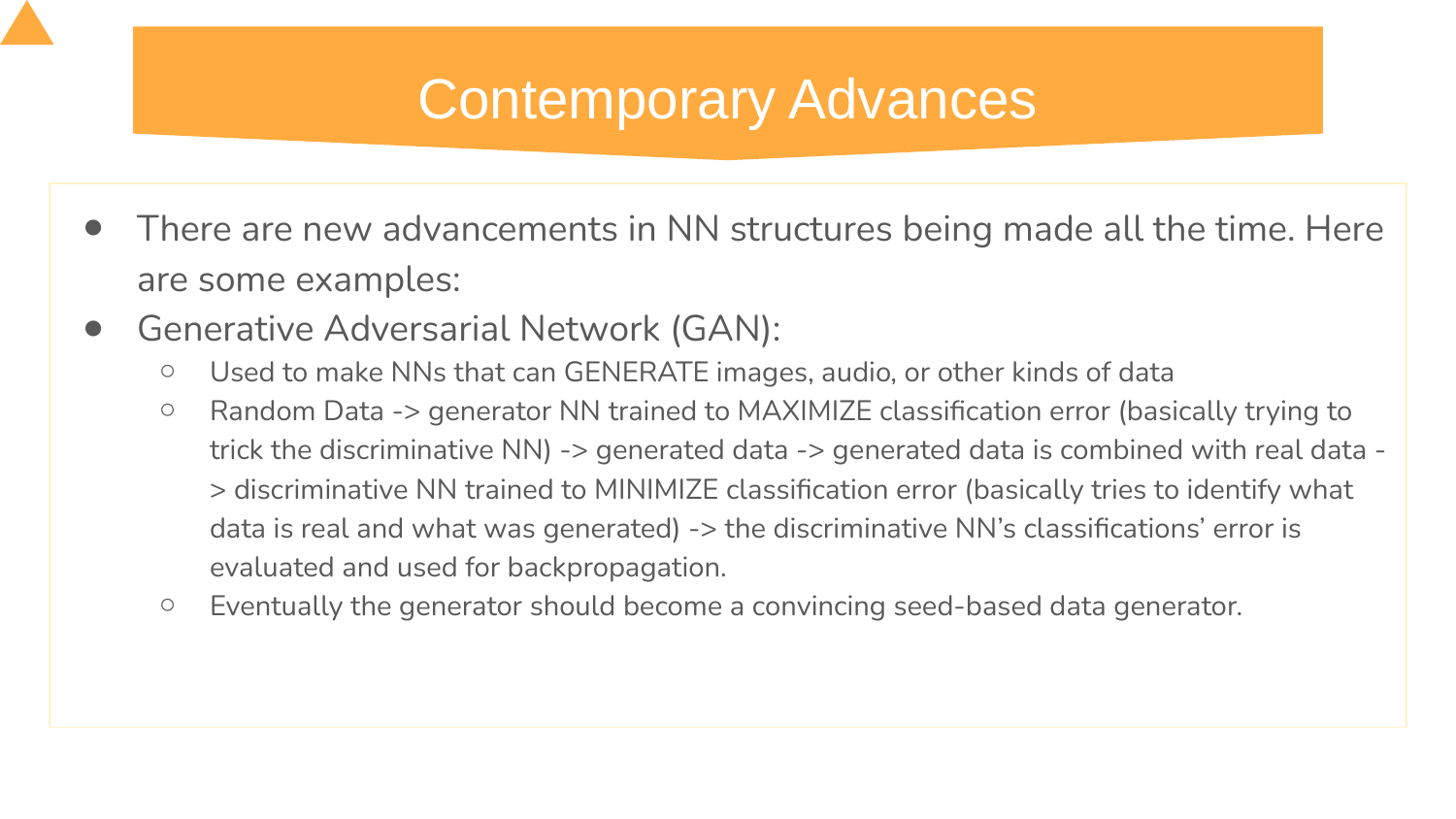

# Contemporary Advances
There are new advancements in NN structures being made all the time. Here are some examples:
Generative Adversarial Network (GAN):
Used to make NNs that can GENERATE images, audio, or other kinds of data
Random Data -> generator NN trained to MAXIMIZE classification error (basically trying to trick the discriminative NN) -> generated data -> generated data is combined with real data -> discriminative NN trained to MINIMIZE classification error (basically tries to identify what data is real and what was generated) -> the discriminative NN’s classifications’ error is evaluated and used for backpropagation.
Eventually the generator should become a convincing seed-based data generator.